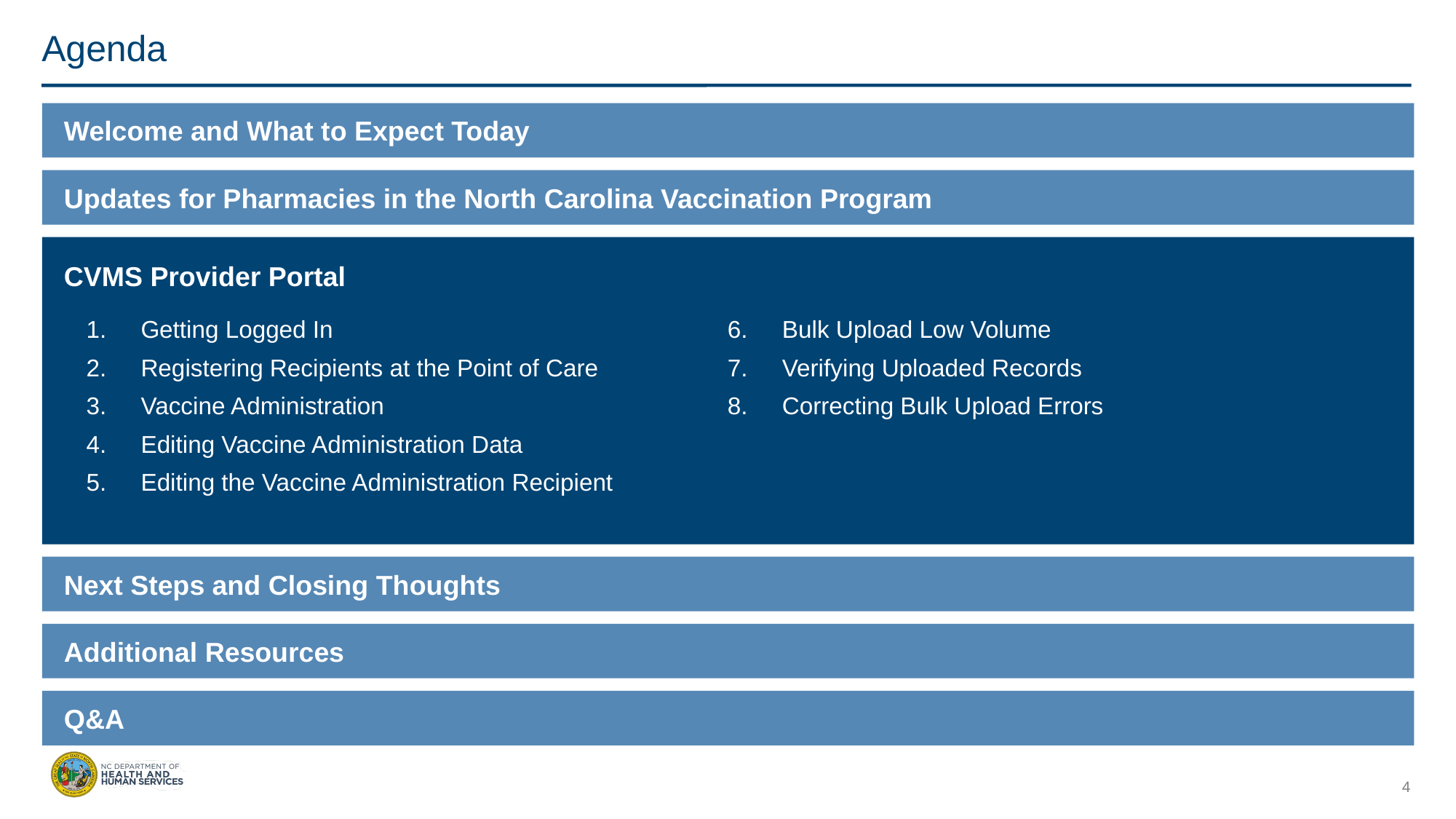

# Agenda
Welcome and What to Expect Today
Updates for Pharmacies in the North Carolina Vaccination Program
CVMS Provider Portal

Getting Logged In
Registering Recipients at the Point of Care
Vaccine Administration
Editing Vaccine Administration Data
Editing the Vaccine Administration Recipient
Bulk Upload Low Volume
Verifying Uploaded Records
Correcting Bulk Upload Errors
Next Steps and Closing Thoughts
Additional Resources
Q&A